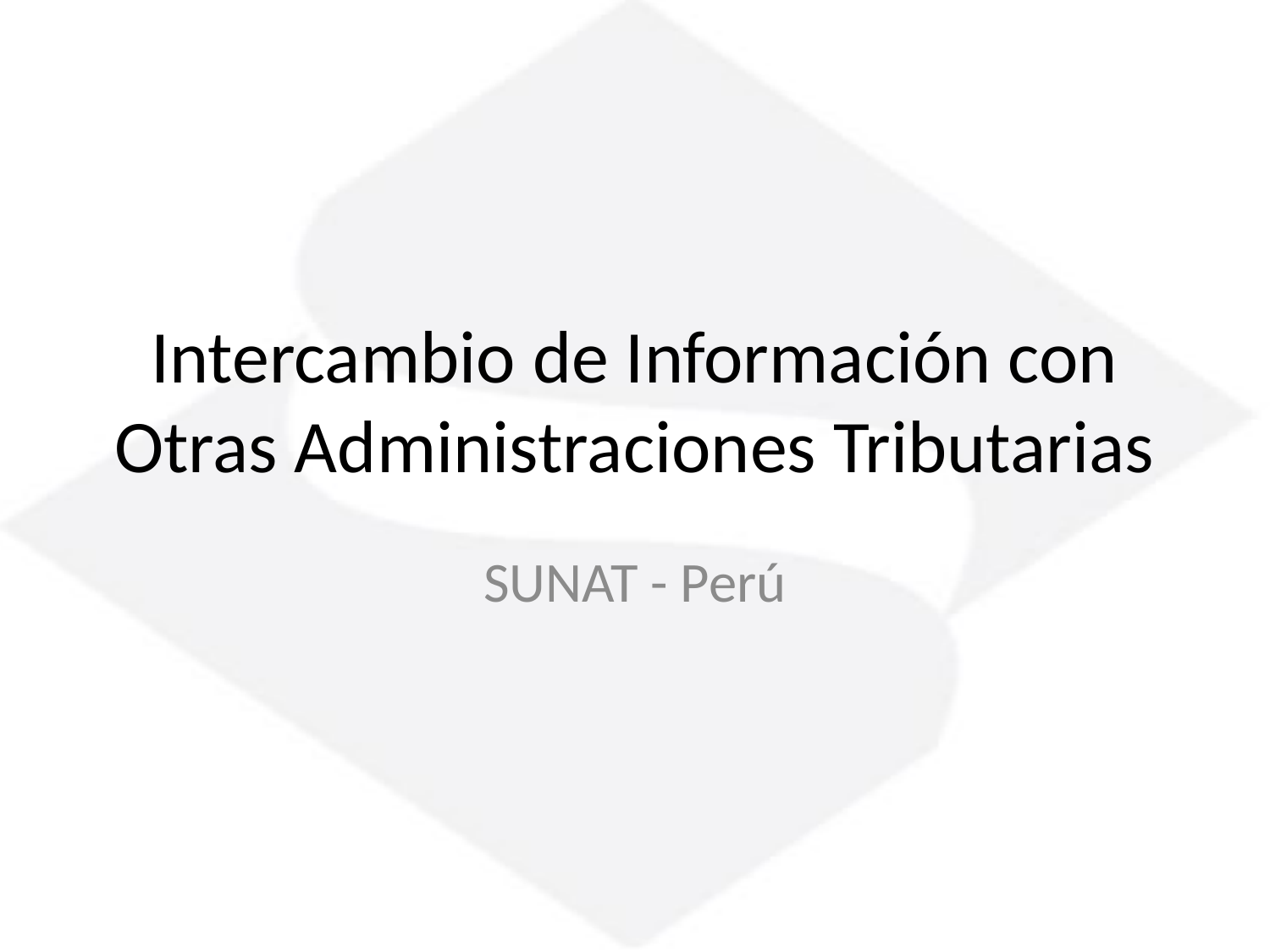

# Intercambio de Información con Otras Administraciones Tributarias
SUNAT - Perú